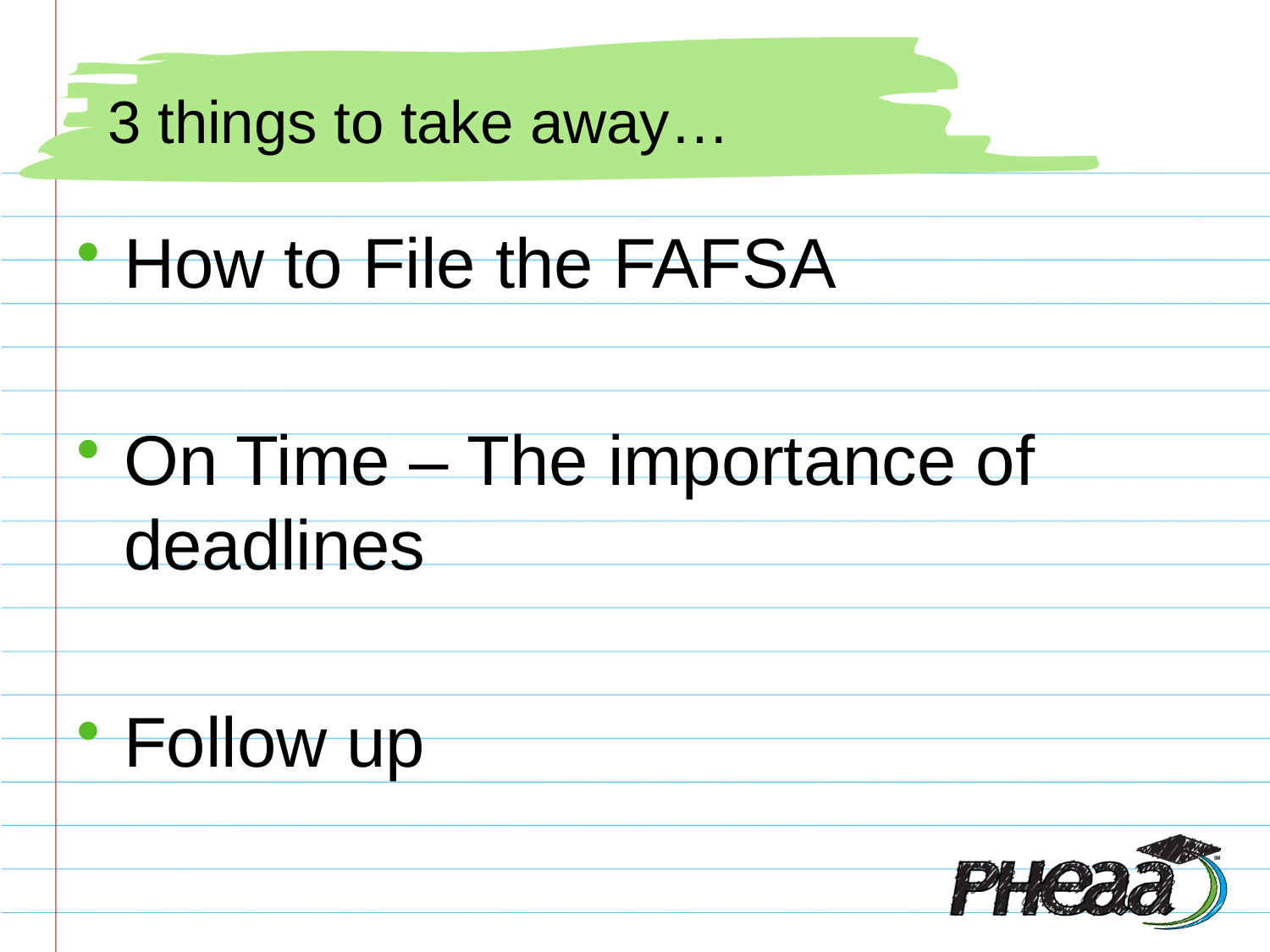

# 3 things to take away…
How to File the FAFSA

On Time – The importance of deadlines

Follow up